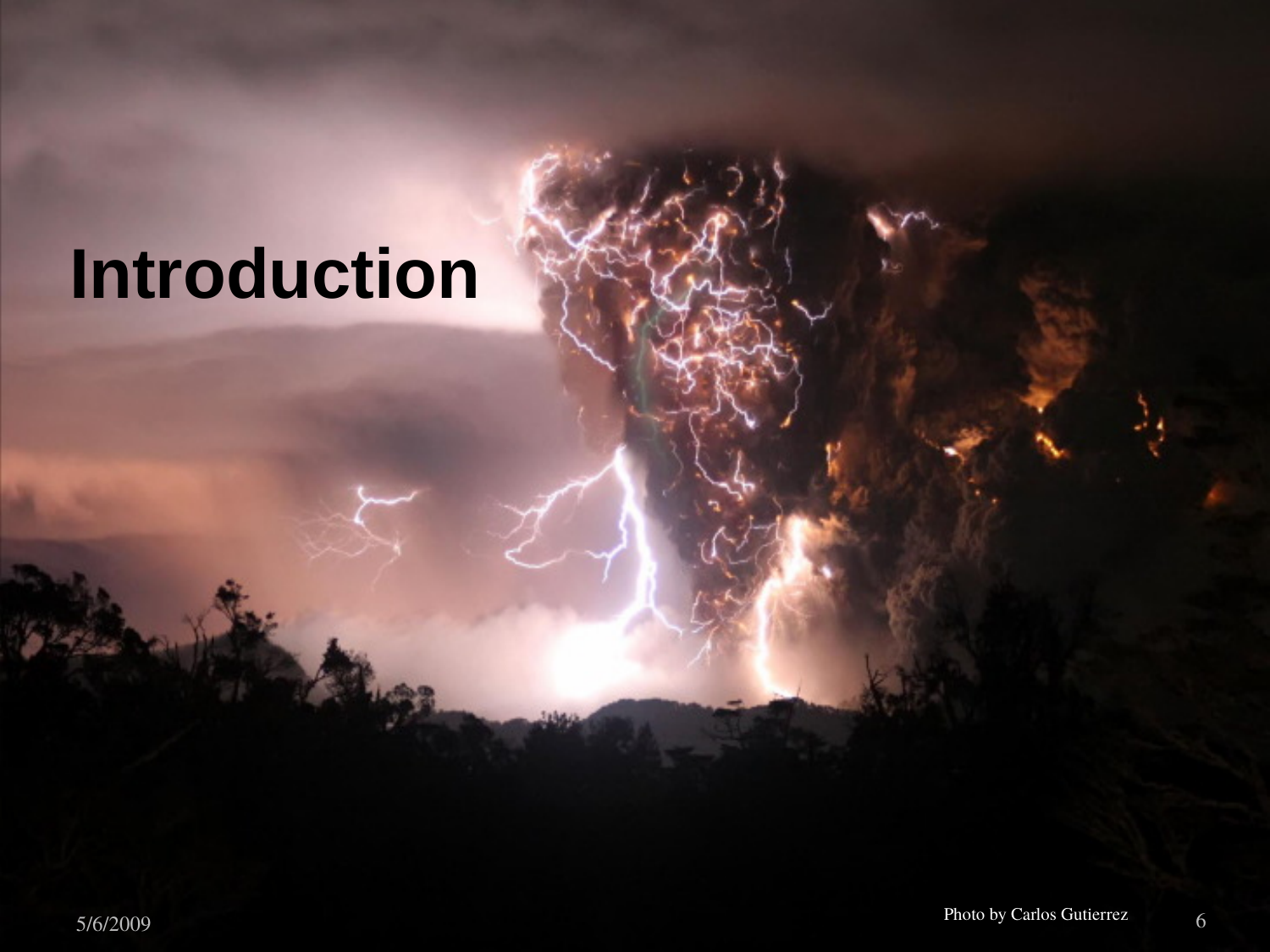

# Introduction
5/6/2009
6
Photo by Carlos Gutierrez